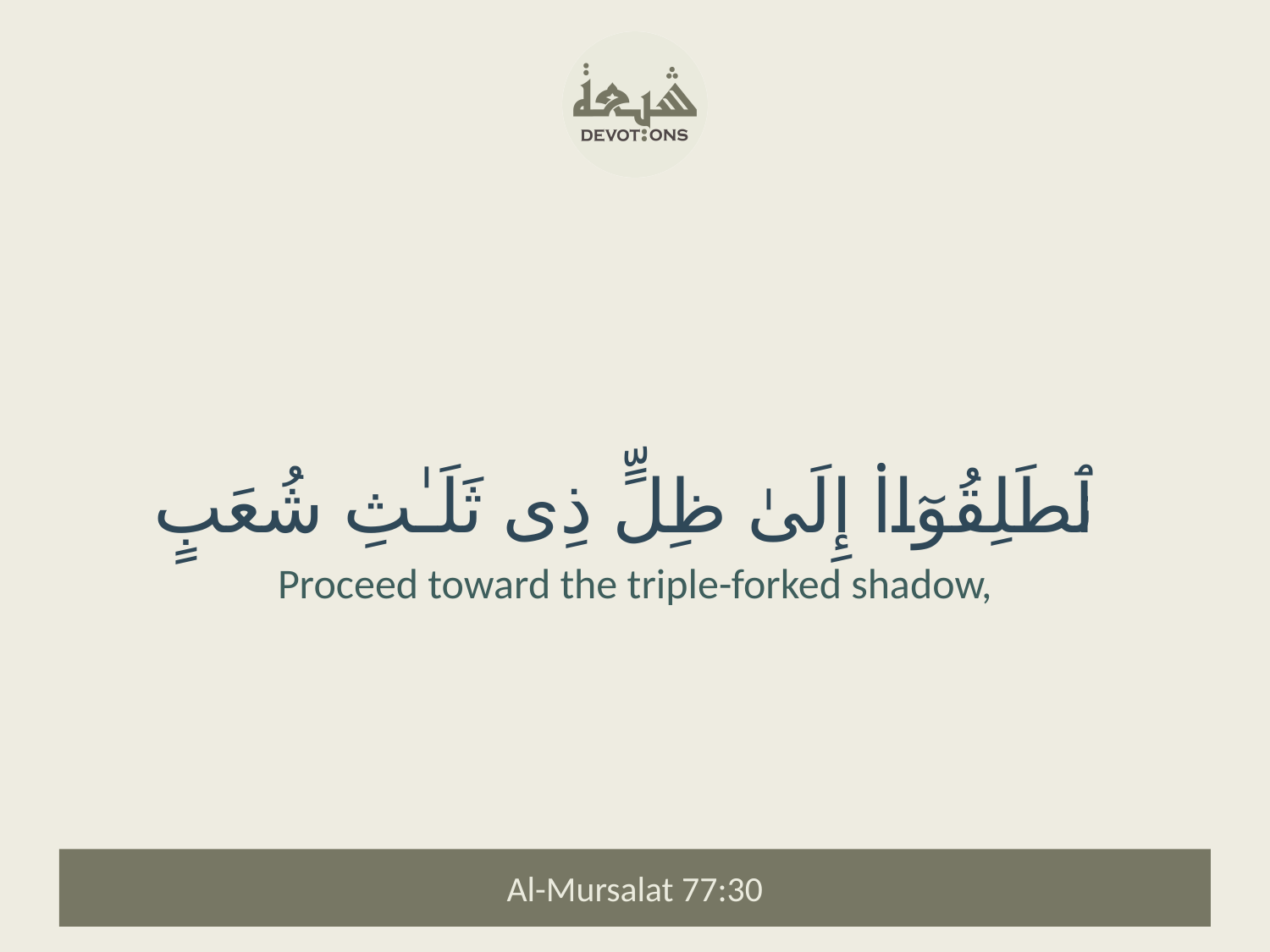

ٱنطَلِقُوٓا۟ إِلَىٰ ظِلٍّ ذِى ثَلَـٰثِ شُعَبٍ
Proceed toward the triple-forked shadow,
Al-Mursalat 77:30